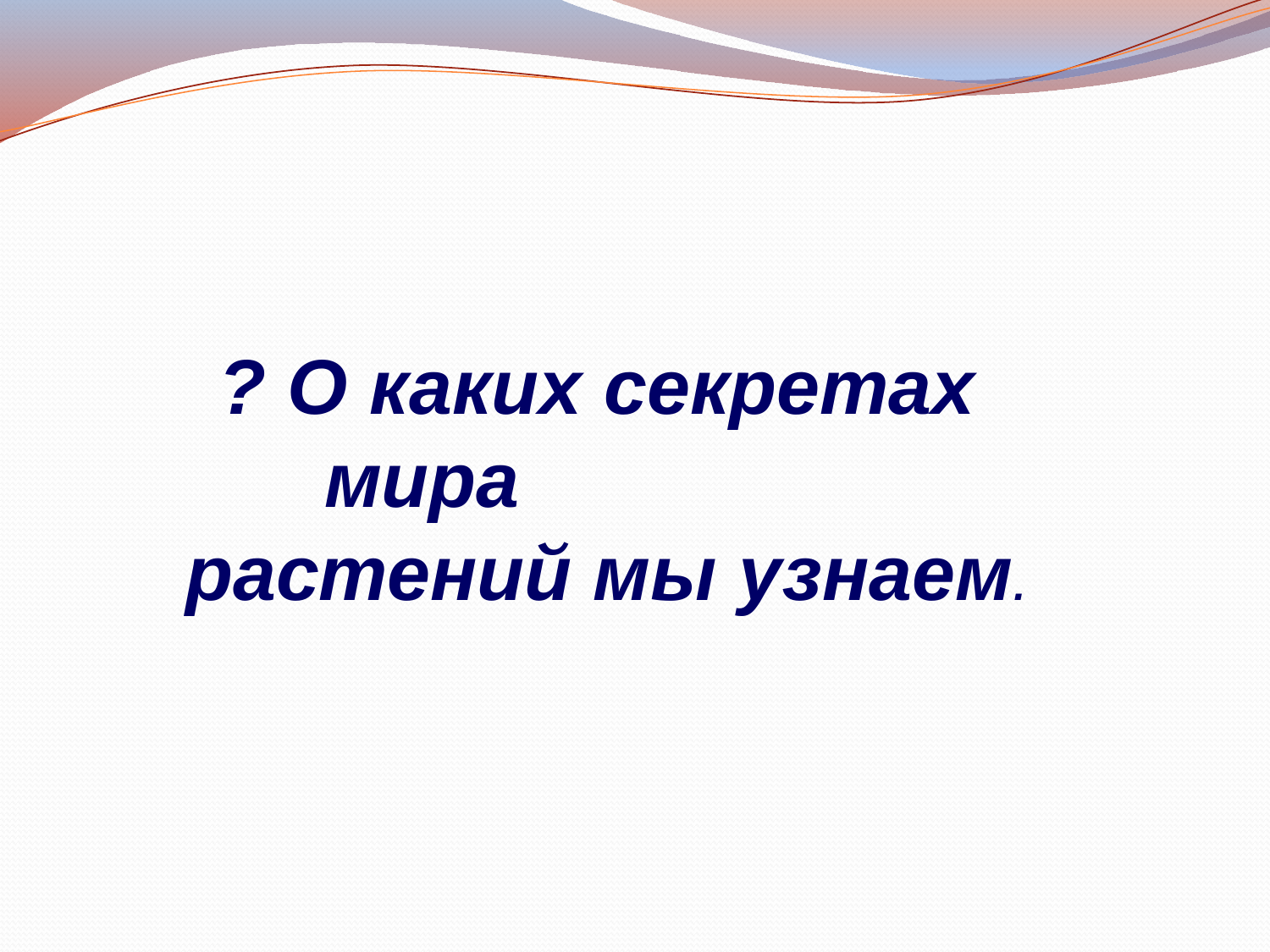

? О каких секретах мира                  растений мы узнаем.